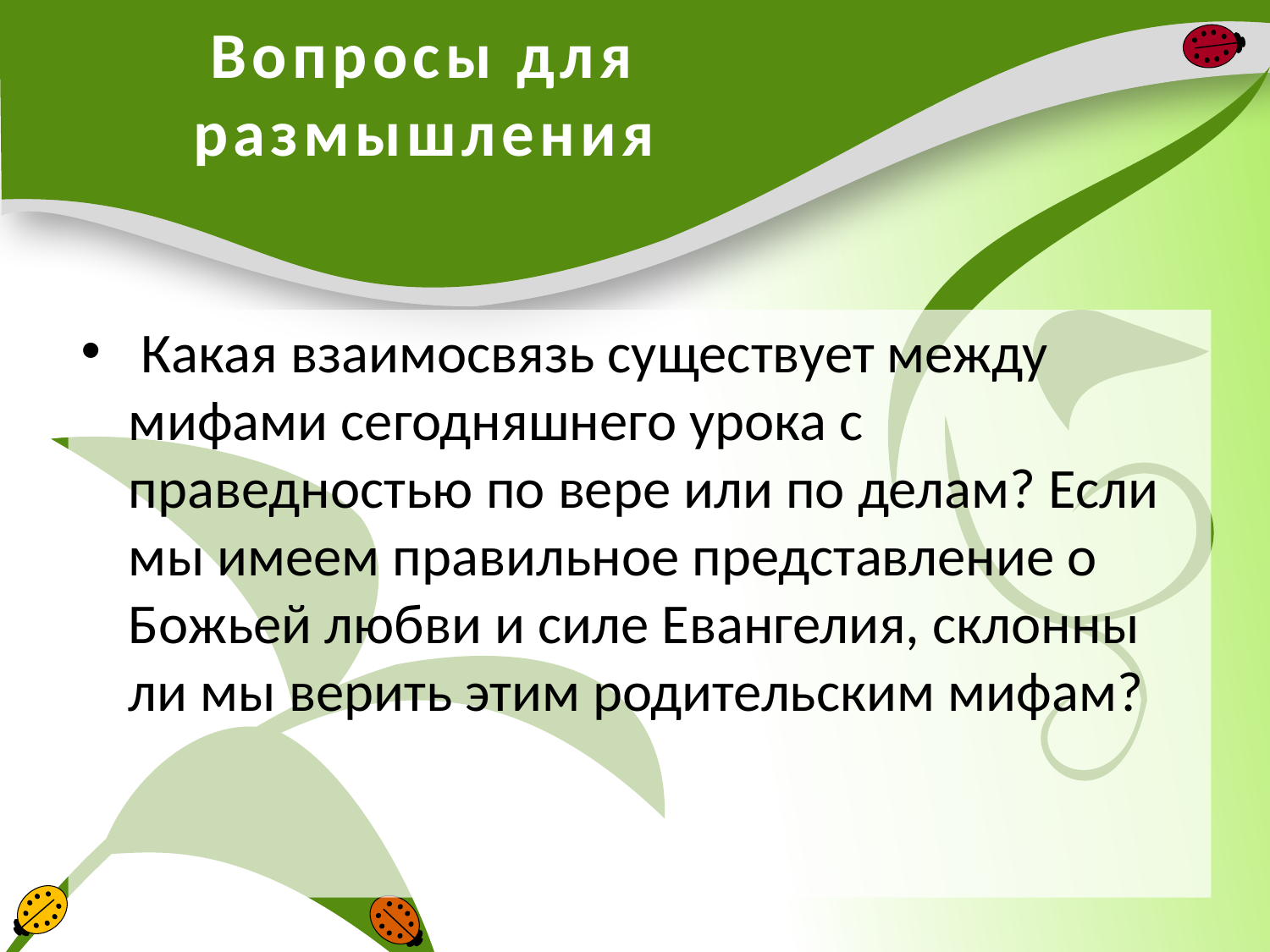

# Вопросы для размышления
 Какая взаимосвязь существует между мифами сегодняшнего урока с праведностью по вере или по делам? Если мы имеем правильное представление о Божьей любви и силе Евангелия, склонны ли мы верить этим родительским мифам?